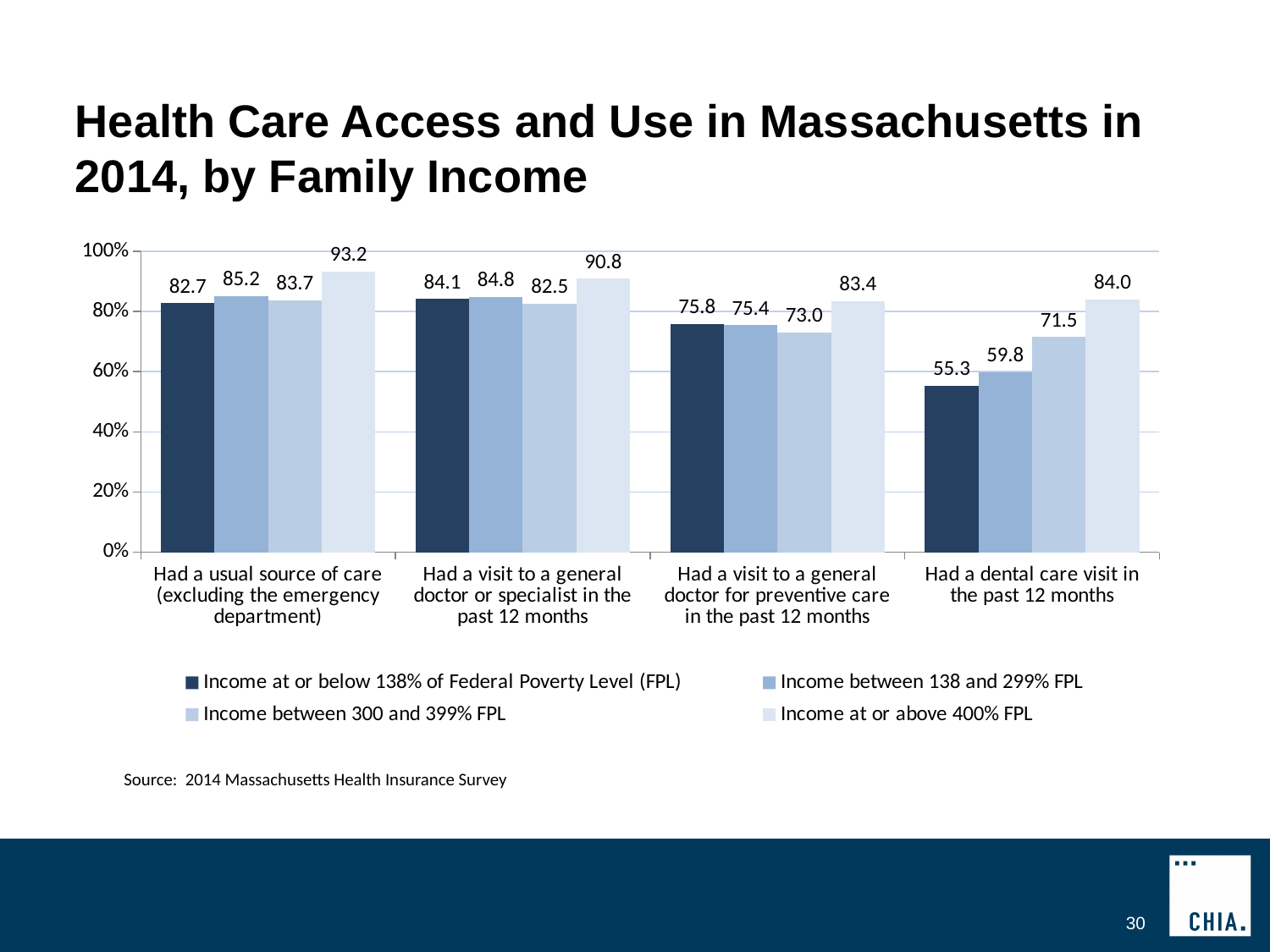

# Health Care Access and Use in Massachusetts in 2014, by Family Income

### Chart

| Category | Income at or below 138% of Federal Poverty Level (FPL) | Income between 138 and 299% FPL | Income between 300 and 399% FPL | Income at or above 400% FPL |
|---|---|---|---|---|
| Had a usual source of care (excluding the emergency department) | 82.706054161615 | 85.17156604527743 | 83.6775527799513 | 93.2147189069241 |
| Had a visit to a general doctor or specialist in the past 12 months | 84.11608311188411 | 84.80550176845905 | 82.49802693373589 | 90.8080290464824 |
| Had a visit to a general doctor for preventive care in the past 12 months | 75.8035731907811 | 75.37217851461429 | 72.99937609351315 | 83.37293901954108 |
| Had a dental care visit in the past 12 months | 55.30938824159482 | 59.779735389212476 | 71.46659078580085 | 84.04090598422829 |
Source:  2014 Massachusetts Health Insurance Survey
30